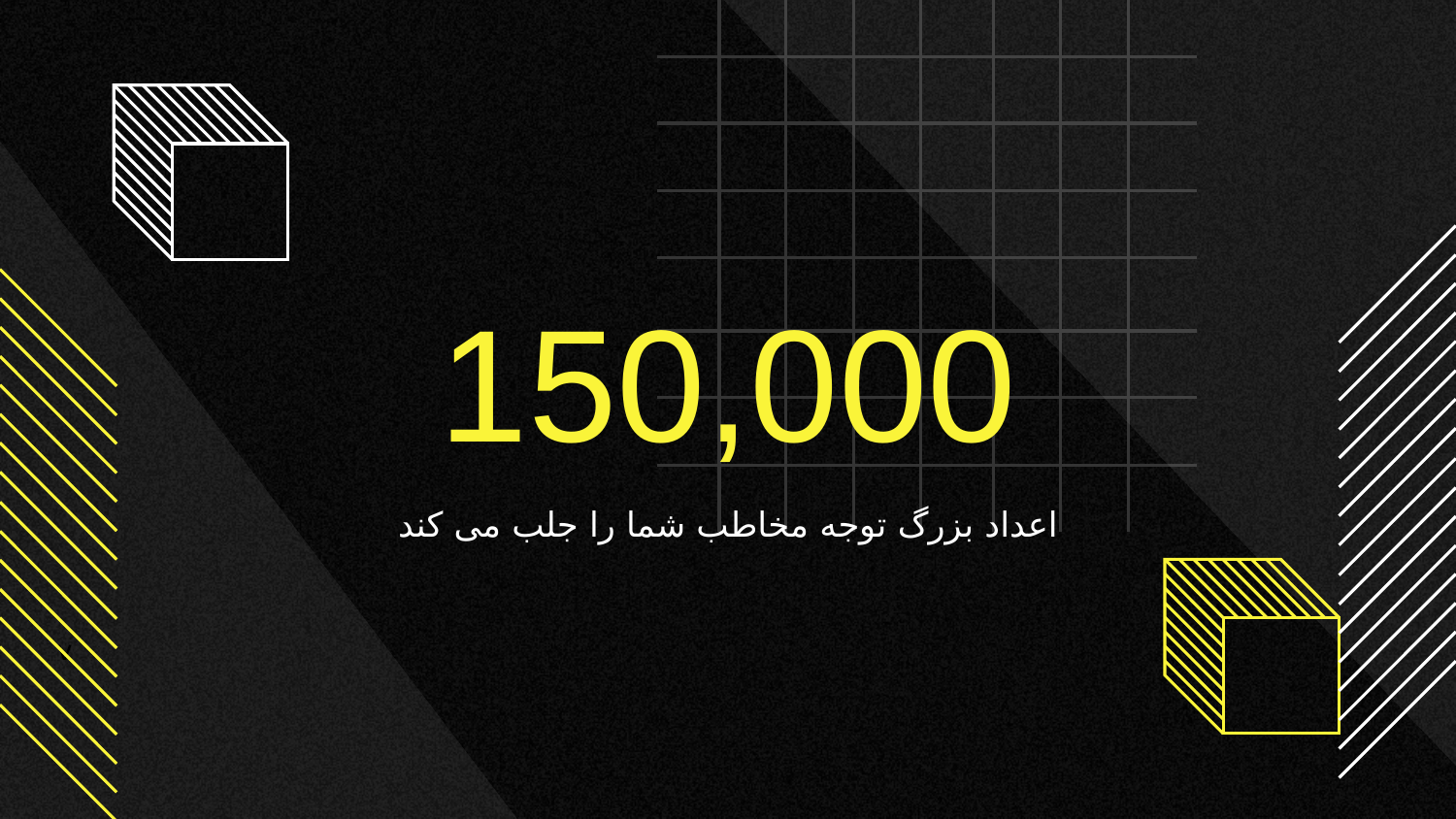

# 150,000
اعداد بزرگ توجه مخاطب شما را جلب می کند